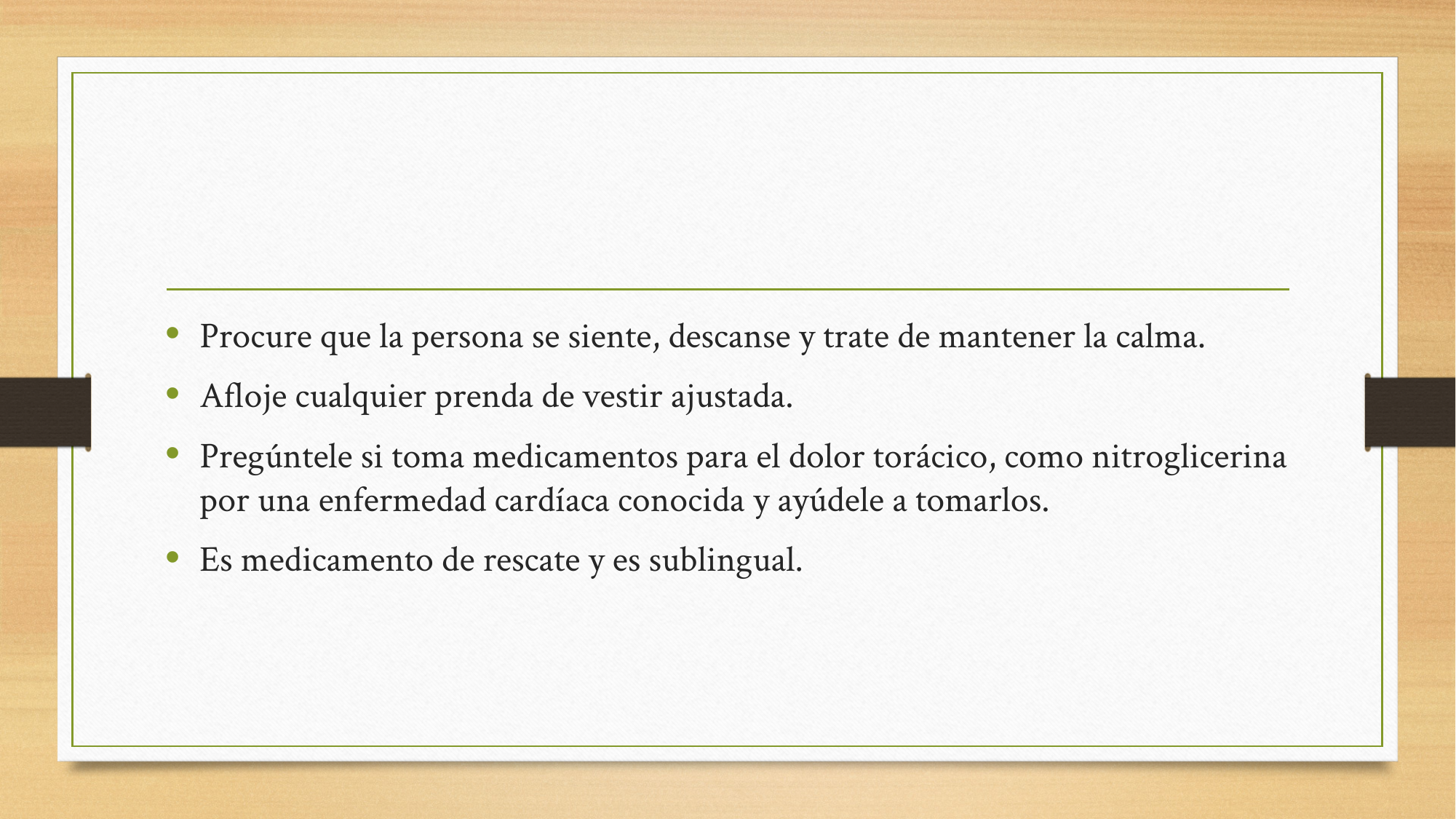

#
Procure que la persona se siente, descanse y trate de mantener la calma.
Afloje cualquier prenda de vestir ajustada.
Pregúntele si toma medicamentos para el dolor torácico, como nitroglicerina por una enfermedad cardíaca conocida y ayúdele a tomarlos.
Es medicamento de rescate y es sublingual.